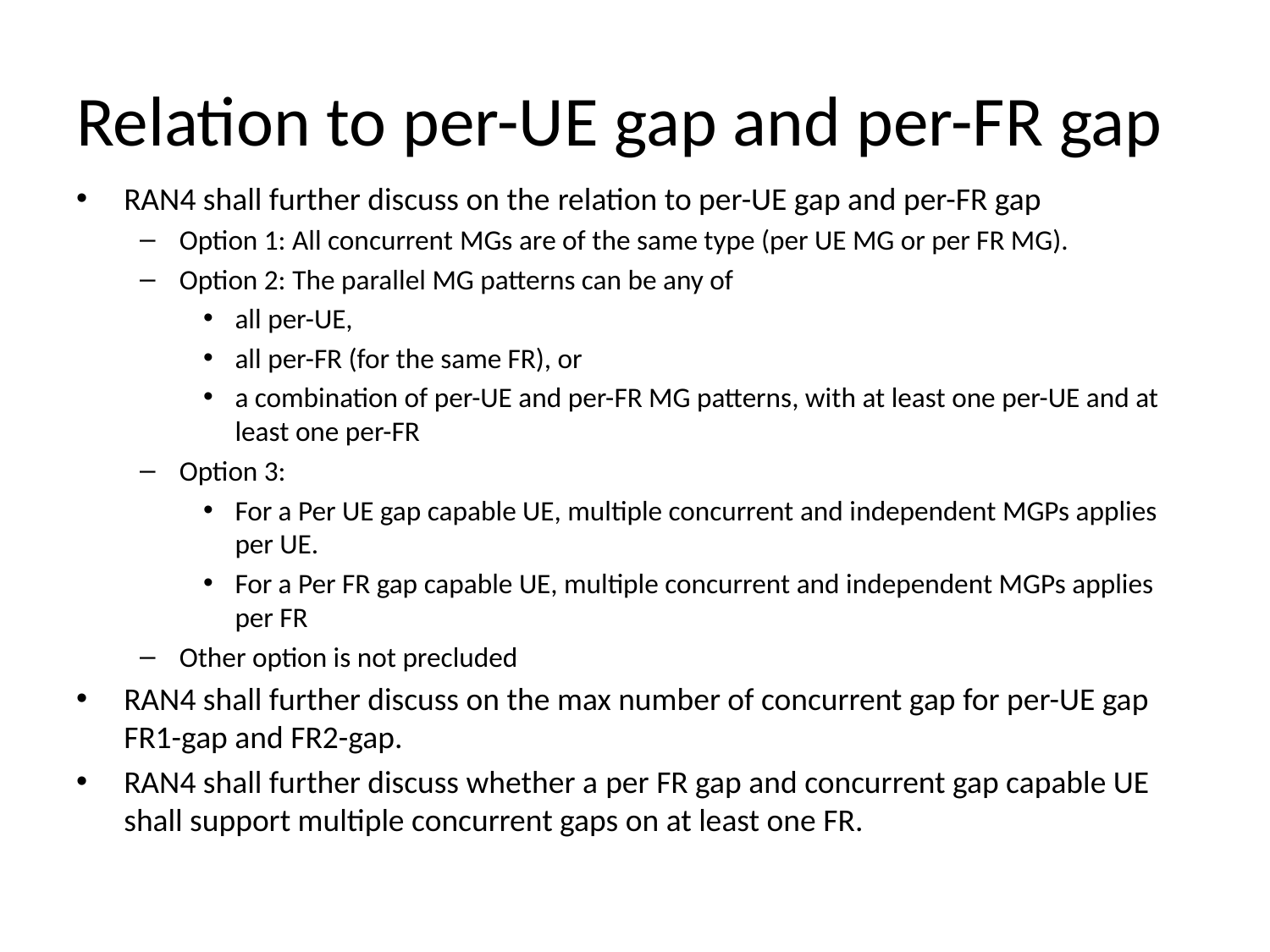

# Relation to per-UE gap and per-FR gap
RAN4 shall further discuss on the relation to per-UE gap and per-FR gap
Option 1: All concurrent MGs are of the same type (per UE MG or per FR MG).
Option 2: The parallel MG patterns can be any of
all per-UE,
all per-FR (for the same FR), or
a combination of per-UE and per-FR MG patterns, with at least one per-UE and at least one per-FR
Option 3:
For a Per UE gap capable UE, multiple concurrent and independent MGPs applies per UE.
For a Per FR gap capable UE, multiple concurrent and independent MGPs applies per FR
Other option is not precluded
RAN4 shall further discuss on the max number of concurrent gap for per-UE gap FR1-gap and FR2-gap.
RAN4 shall further discuss whether a per FR gap and concurrent gap capable UE shall support multiple concurrent gaps on at least one FR.